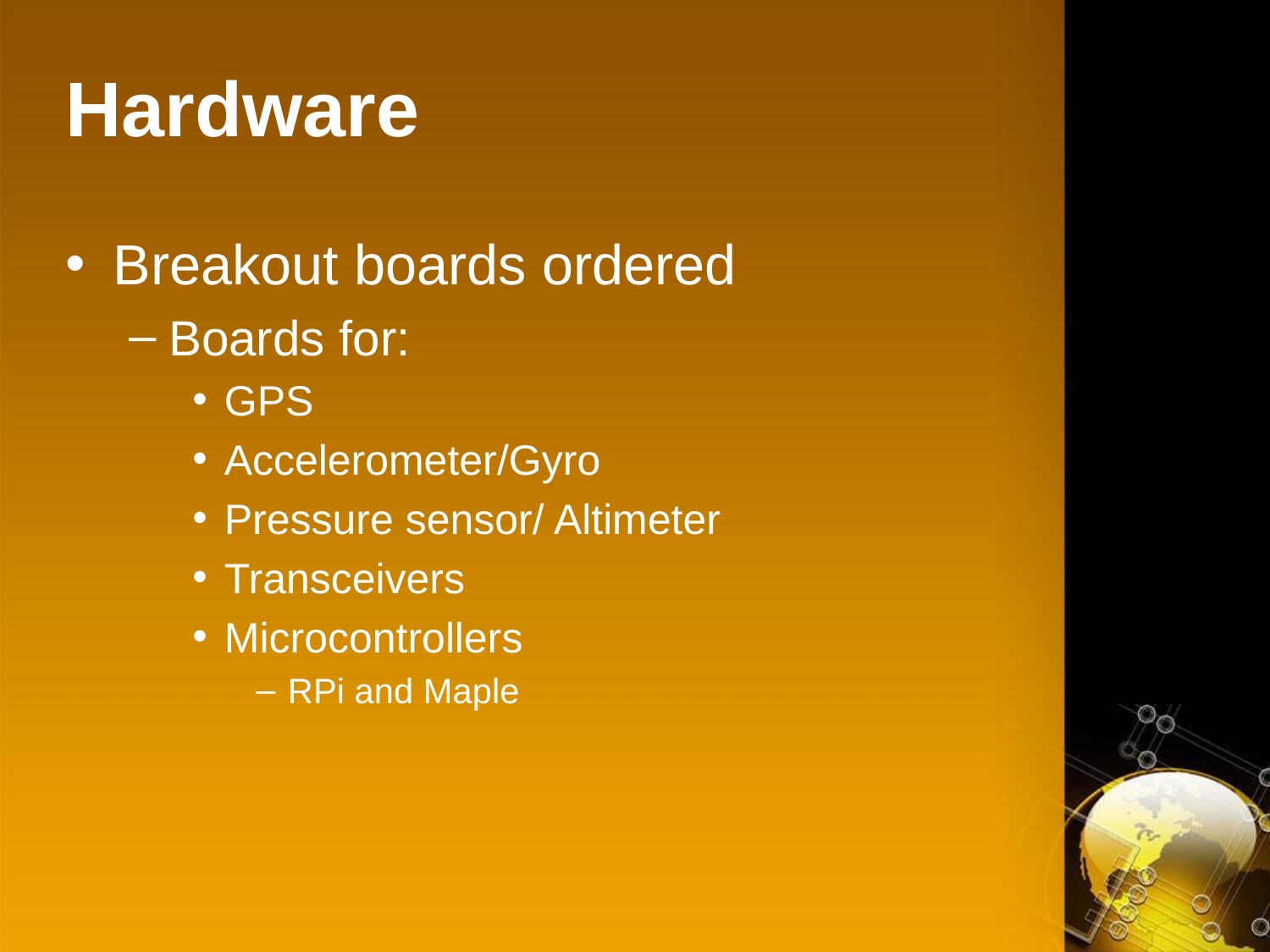

# Hardware
Breakout boards ordered
Boards for:
GPS
Accelerometer/Gyro
Pressure sensor/ Altimeter
Transceivers
Microcontrollers
RPi and Maple